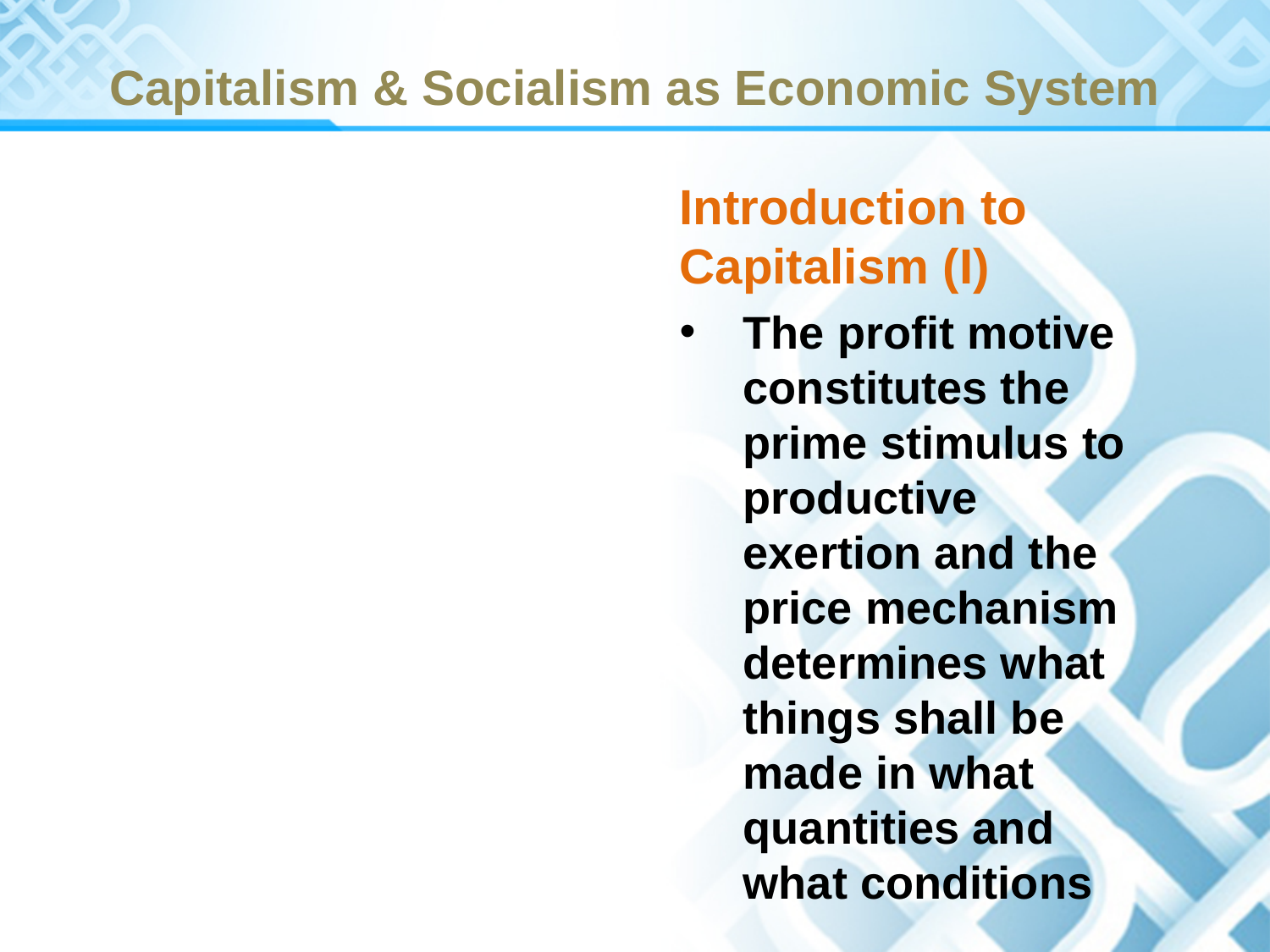

# Capitalism & Socialism as Economic System
Introduction to Capitalism (I)
The profit motive constitutes the prime stimulus to productive exertion and the price mechanism determines what things shall be made in what quantities and what conditions